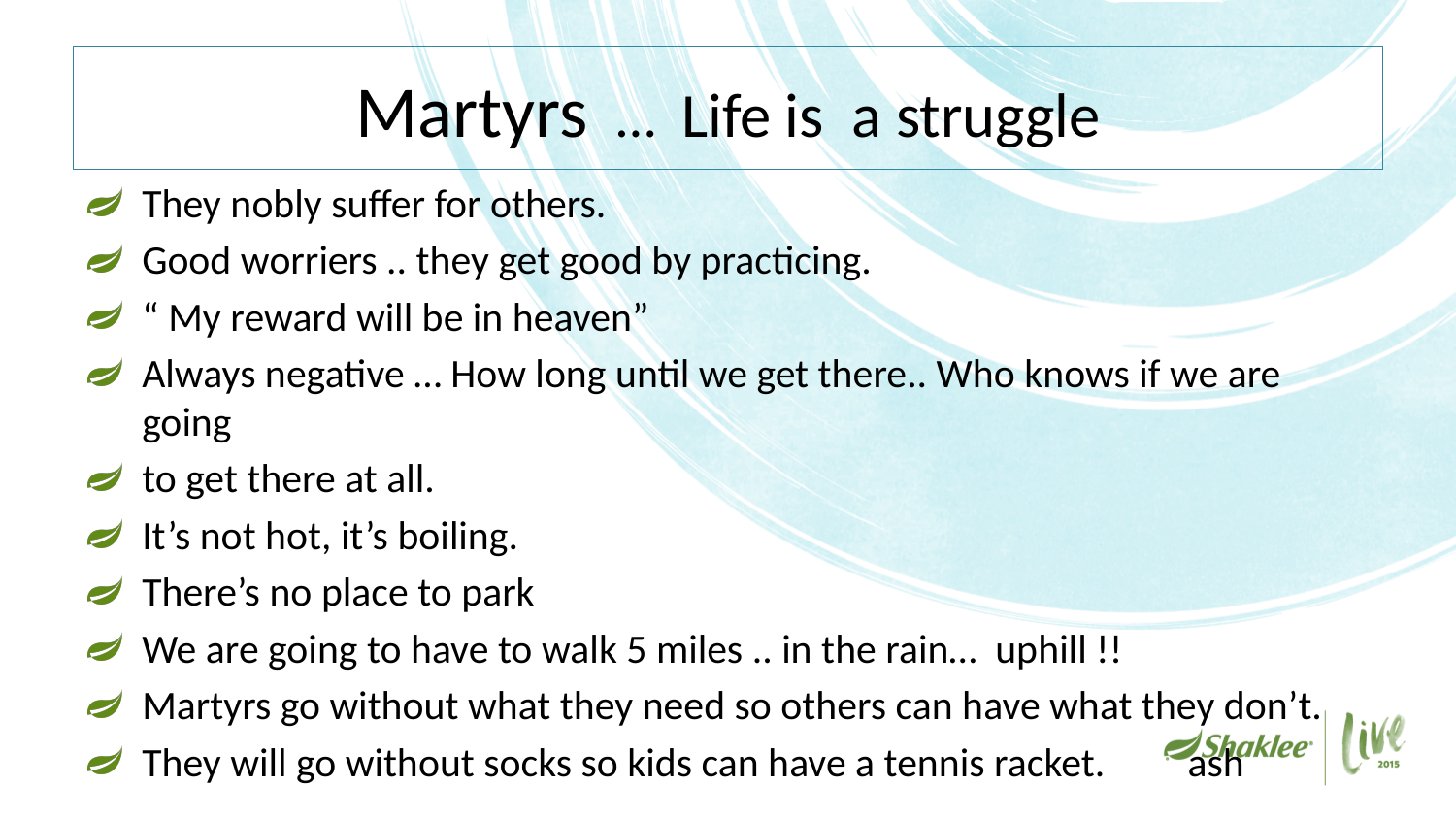

# Martyrs  …  Life is  a struggle
They nobly suffer for others.
Good worriers .. they get good by practicing.
“ My reward will be in heaven”
Always negative … How long until we get there.. Who knows if we are going
to get there at all.
It’s not hot, it’s boiling.
There’s no place to park
We are going to have to walk 5 miles .. in the rain…  uphill !!
Martyrs go without what they need so others can have what they don’t.
They will go without socks so kids can have a tennis racket.         ash